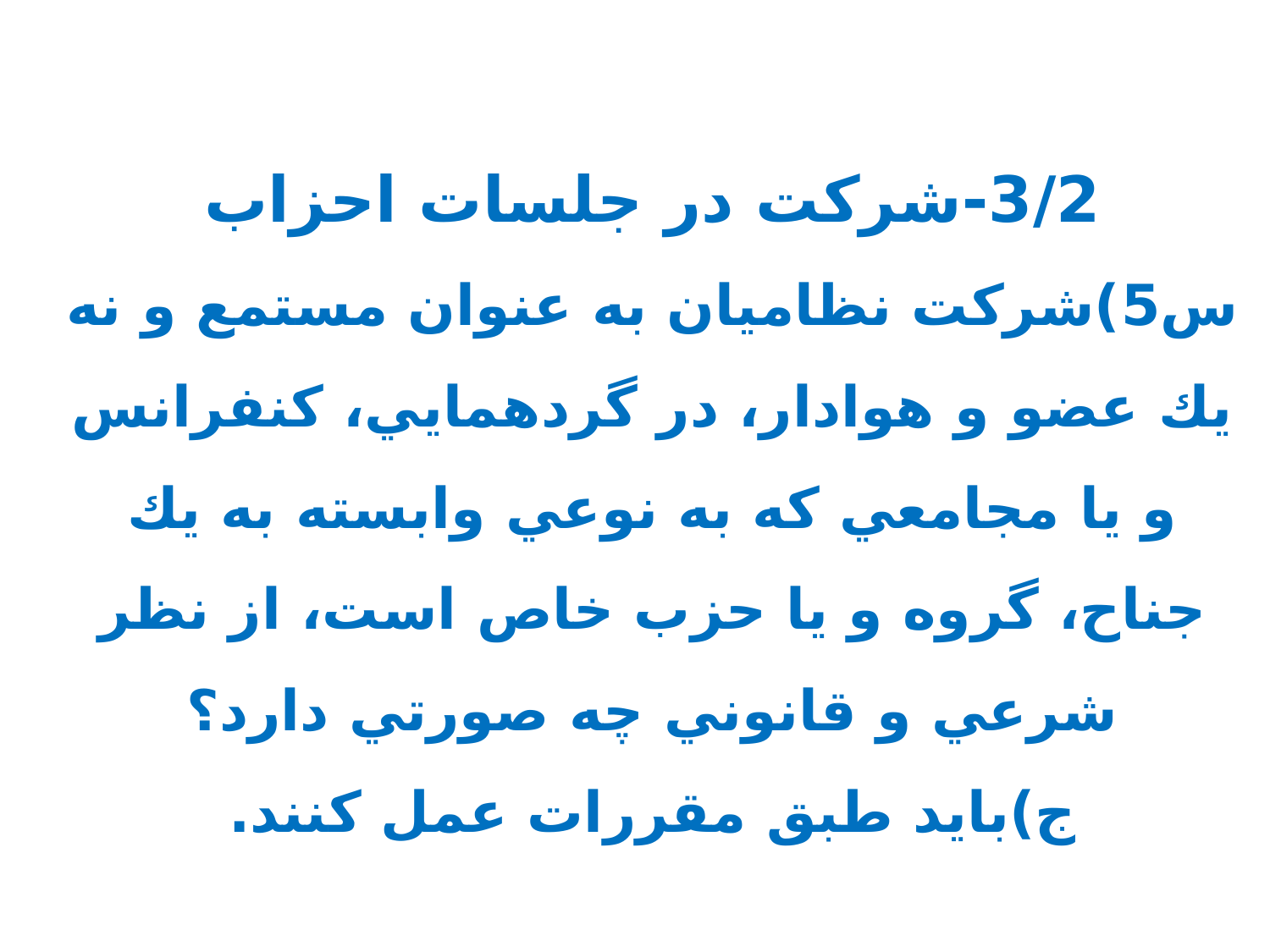

3/2-شرکت در جلسات احزاب
س5)شركت نظاميان به عنوان مستمع و نه يك عضو و هوادار، در گردهمايي، كنفرانس و يا مجامعي كه به نوعي وابسته به يك جناح، گروه و يا حزب خاص است، از نظر شرعي و قانوني چه صورتي دارد؟
ج)بايد طبق مقررات عمل كنند.